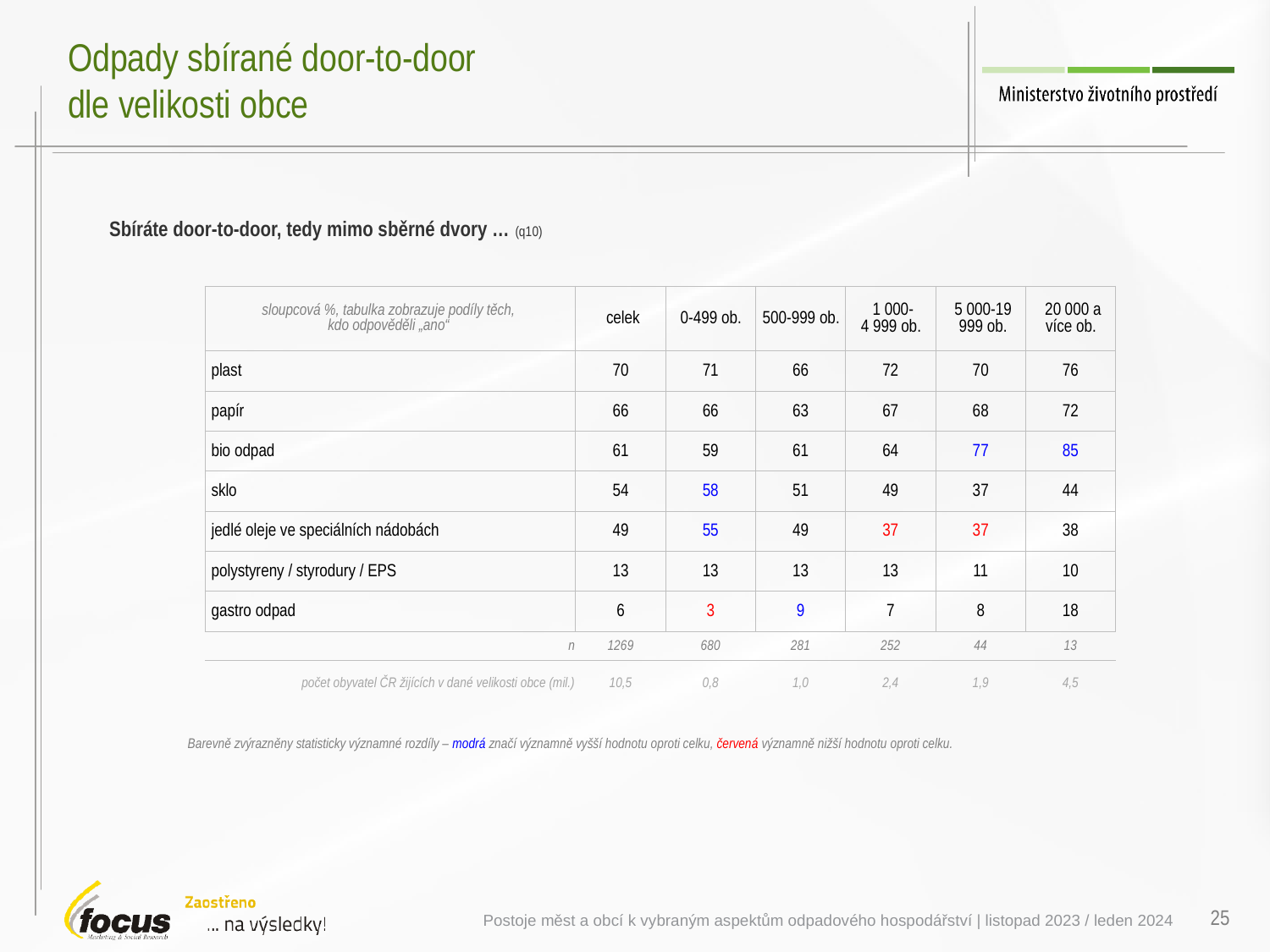

# Odpady sbírané door-to-door dle velikosti obce
Sbíráte door-to-door, tedy mimo sběrné dvory … (q10)
| sloupcová %, tabulka zobrazuje podíly těch, kdo odpověděli „ano“ | celek | 0-499 ob. | 500-999 ob. | 1 000- 4 999 ob. | 5 000-19 999 ob. | 20 000 a více ob. |
| --- | --- | --- | --- | --- | --- | --- |
| plast | 70 | 71 | 66 | 72 | 70 | 76 |
| papír | 66 | 66 | 63 | 67 | 68 | 72 |
| bio odpad | 61 | 59 | 61 | 64 | 77 | 85 |
| sklo | 54 | 58 | 51 | 49 | 37 | 44 |
| jedlé oleje ve speciálních nádobách | 49 | 55 | 49 | 37 | 37 | 38 |
| polystyreny / styrodury / EPS | 13 | 13 | 13 | 13 | 11 | 10 |
| gastro odpad | 6 | 3 | 9 | 7 | 8 | 18 |
| n | 1269 | 680 | 281 | 252 | 44 | 13 |
| počet obyvatel ČR žijících v dané velikosti obce (mil.) | 10,5 | 0,8 | 1,0 | 2,4 | 1,9 | 4,5 |
Barevně zvýrazněny statisticky významné rozdíly – modrá značí významně vyšší hodnotu oproti celku, červená významně nižší hodnotu oproti celku.